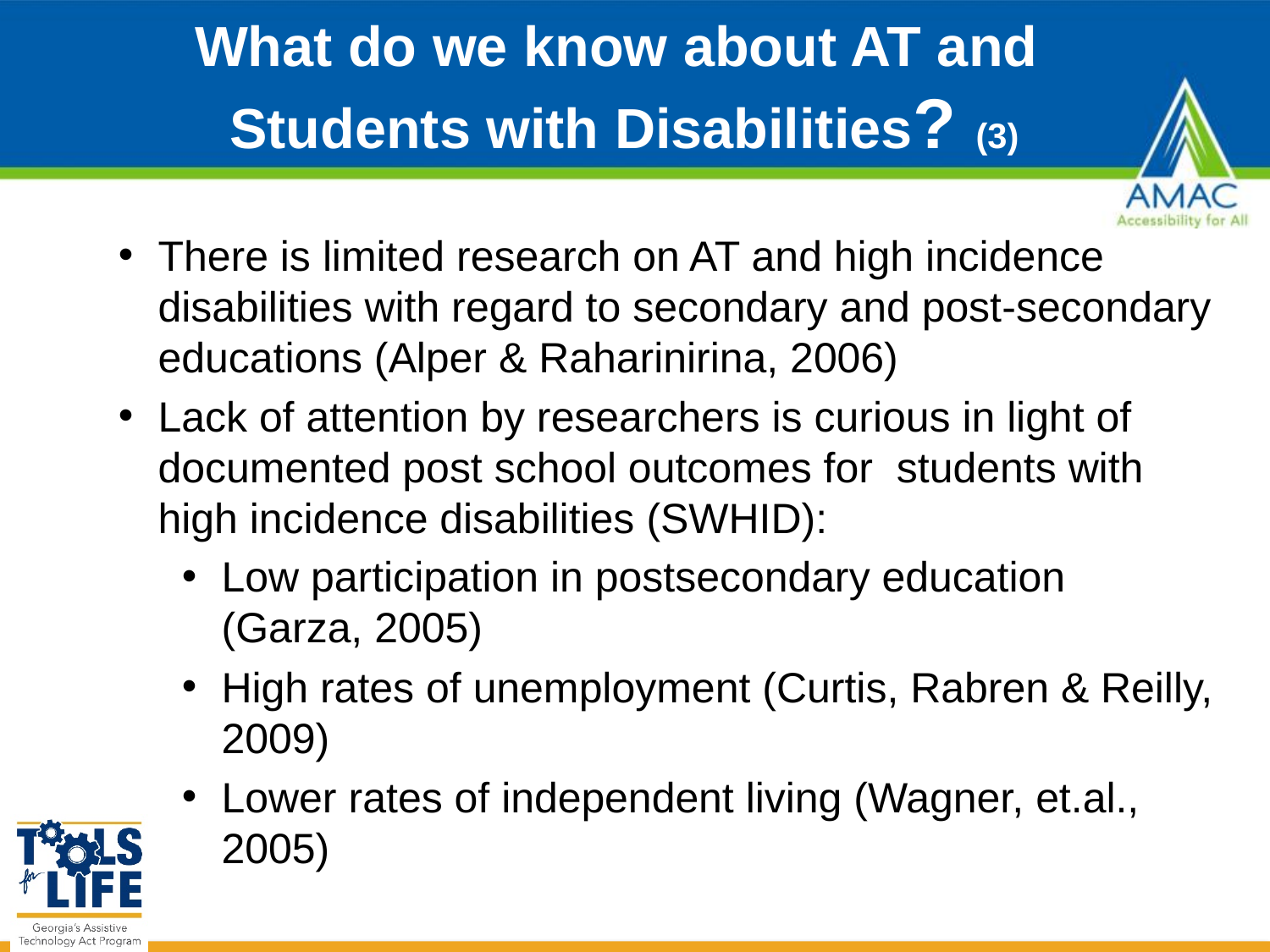

# What do we know about AT and Students with Disabilities? (3)
There is limited research on AT and high incidence disabilities with regard to secondary and post-secondary educations (Alper & Raharinirina, 2006)
Lack of attention by researchers is curious in light of documented post school outcomes for  students with high incidence disabilities (SWHID):
Low participation in postsecondary education (Garza, 2005)
High rates of unemployment (Curtis, Rabren & Reilly, 2009)
Lower rates of independent living (Wagner, et.al., 2005)